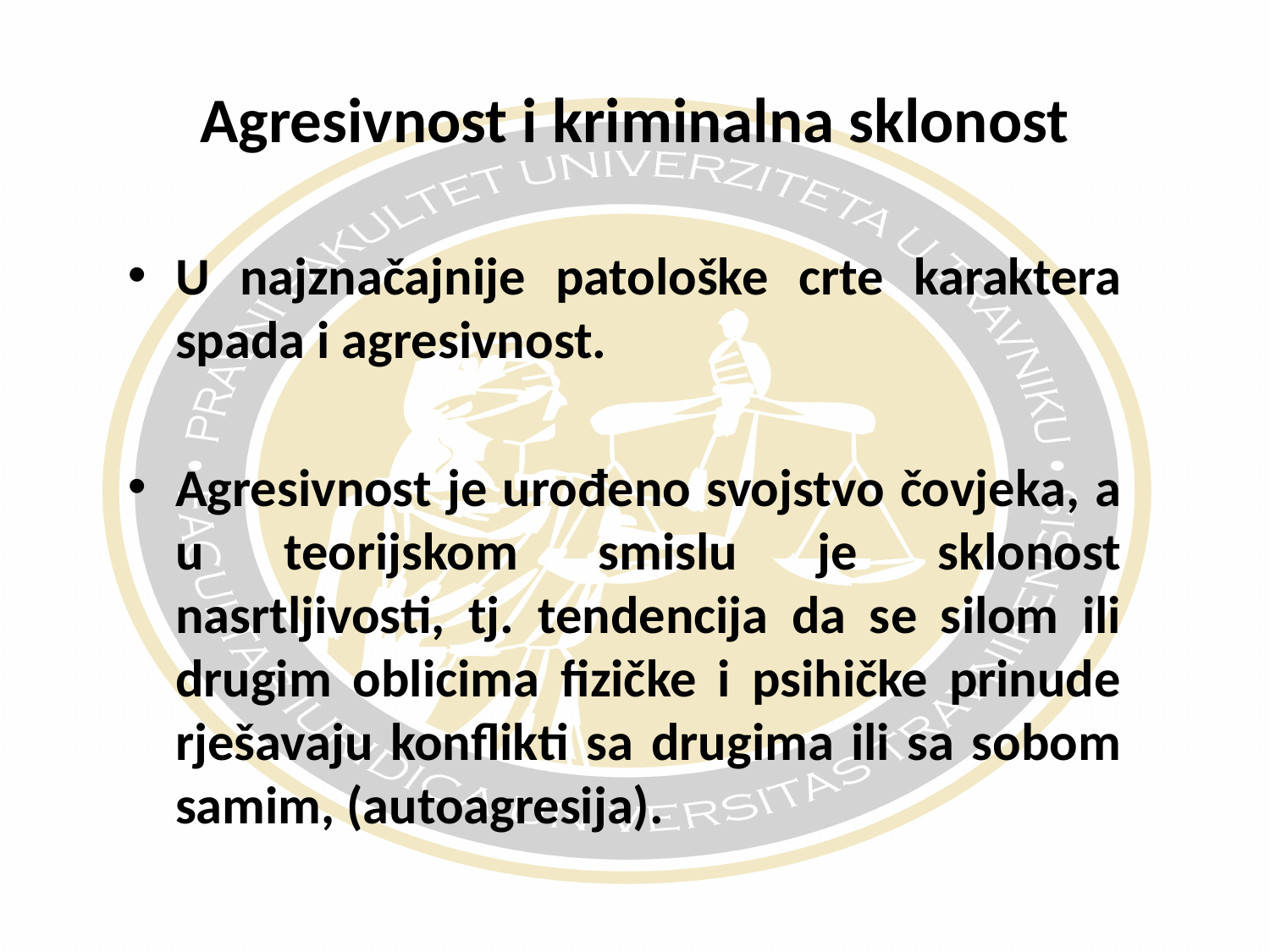

# Agresivnost i kriminalna sklonost
U najznačajnije patološke crte karaktera spada i agresivnost.

Agresivnost je urođeno svojstvo čovjeka, a u teorijskom smislu je sklonost nasrtljivosti, tj. tendencija da se silom ili drugim oblicima fizičke i psihičke prinude rješavaju konflikti sa drugima ili sa sobom samim, (autoagresija).